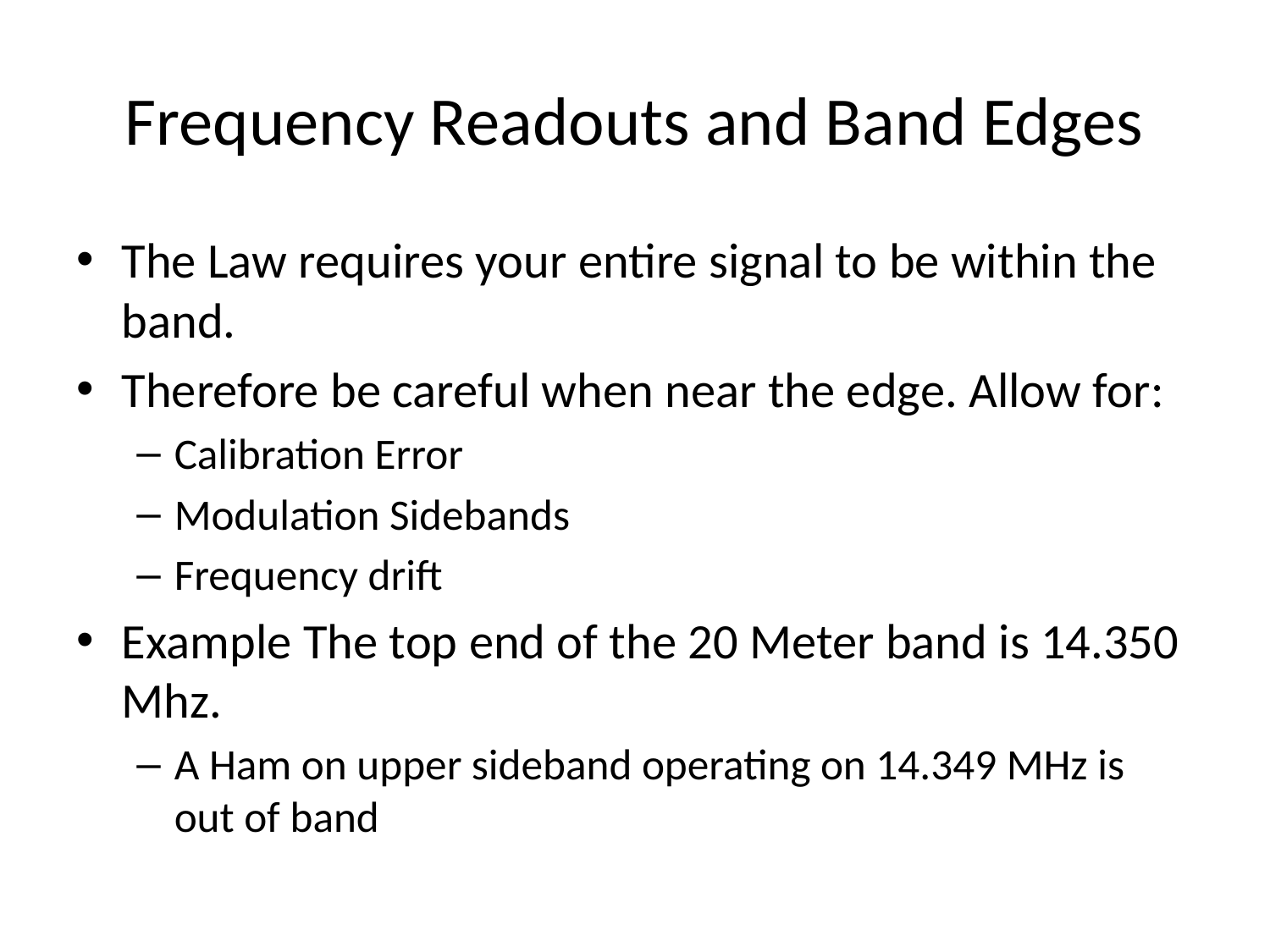

# Frequency Readouts and Band Edges
The Law requires your entire signal to be within the band.
Therefore be careful when near the edge. Allow for:
Calibration Error
Modulation Sidebands
Frequency drift
Example The top end of the 20 Meter band is 14.350 Mhz.
A Ham on upper sideband operating on 14.349 MHz is out of band